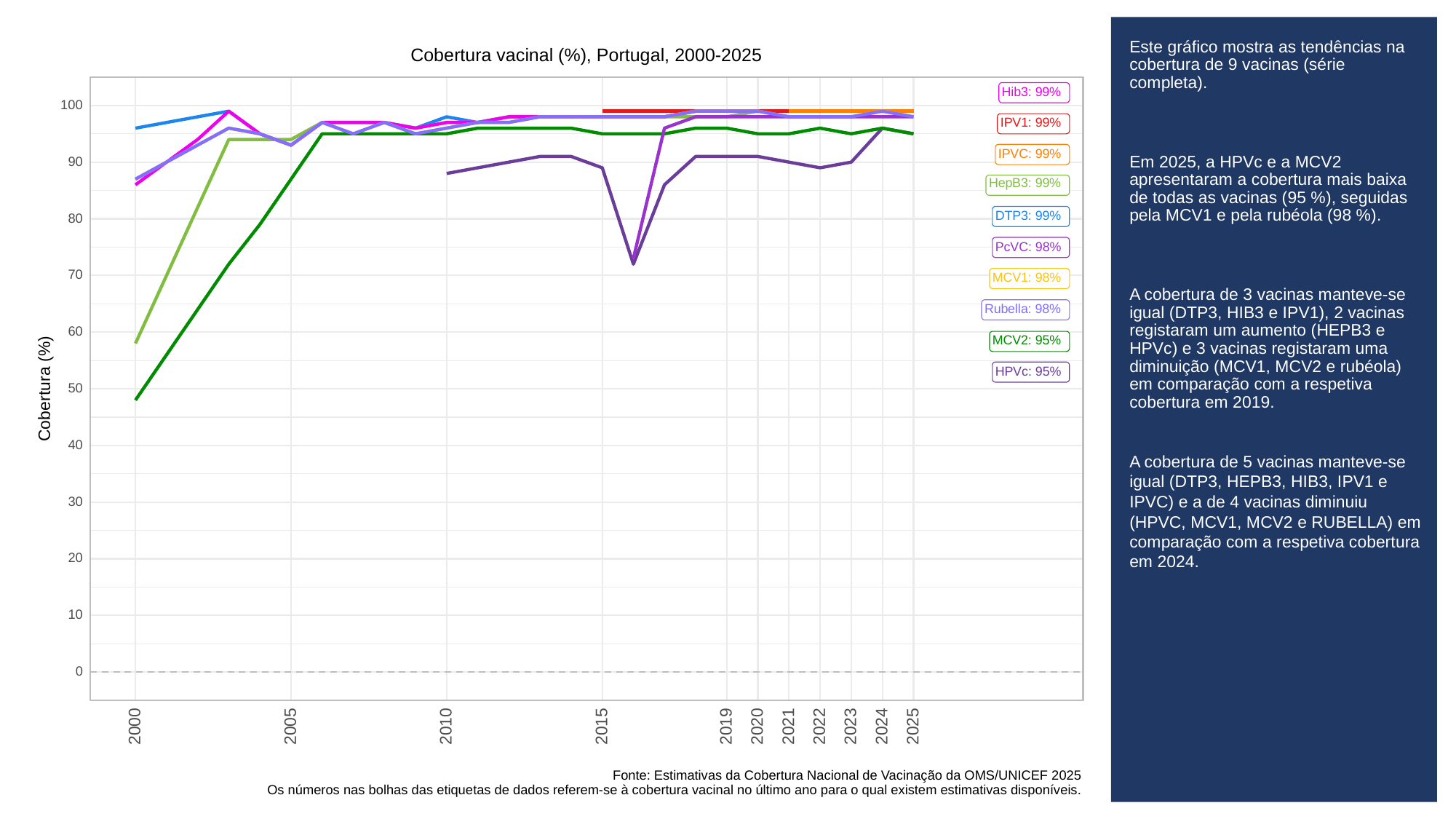

# Este gráfico mostra as tendências na cobertura de 9 vacinas (série completa).

Em 2025, a HPVc e a MCV2 apresentaram a cobertura mais baixa de todas as vacinas (95 %), seguidas pela MCV1 e pela rubéola (98 %).

A cobertura de 3 vacinas manteve-se igual (DTP3, HIB3 e IPV1), 2 vacinas registaram um aumento (HEPB3 e HPVc) e 3 vacinas registaram uma diminuição (MCV1, MCV2 e rubéola) em comparação com a respetiva cobertura em 2019.

A cobertura de 5 vacinas manteve-se igual (DTP3, HEPB3, HIB3, IPV1 e IPVC) e a de 4 vacinas diminuiu (HPVC, MCV1, MCV2 e RUBELLA) em comparação com a respetiva cobertura em 2024.

Cobertura vacinal (%), Portugal, 2000-2025

Hib3: 99%

100

IPV1: 99%

IPVC: 99%
90

HepB3: 99%

DTP3: 99%
80

PcVC: 98%

70
MCV1: 98%

Rubella: 98%
60

MCV2: 95%

HPVc: 95%
Cobertura (%)
50

40

30

20

10

0

2023
2000
2005
2010
2015
2019
2020
2021
2022
2024
2025
Fonte: Estimativas da Cobertura Nacional de Vacinação da OMS/UNICEF 2025
Os números nas bolhas das etiquetas de dados referem-se à cobertura vacinal no último ano para o qual existem estimativas disponíveis.